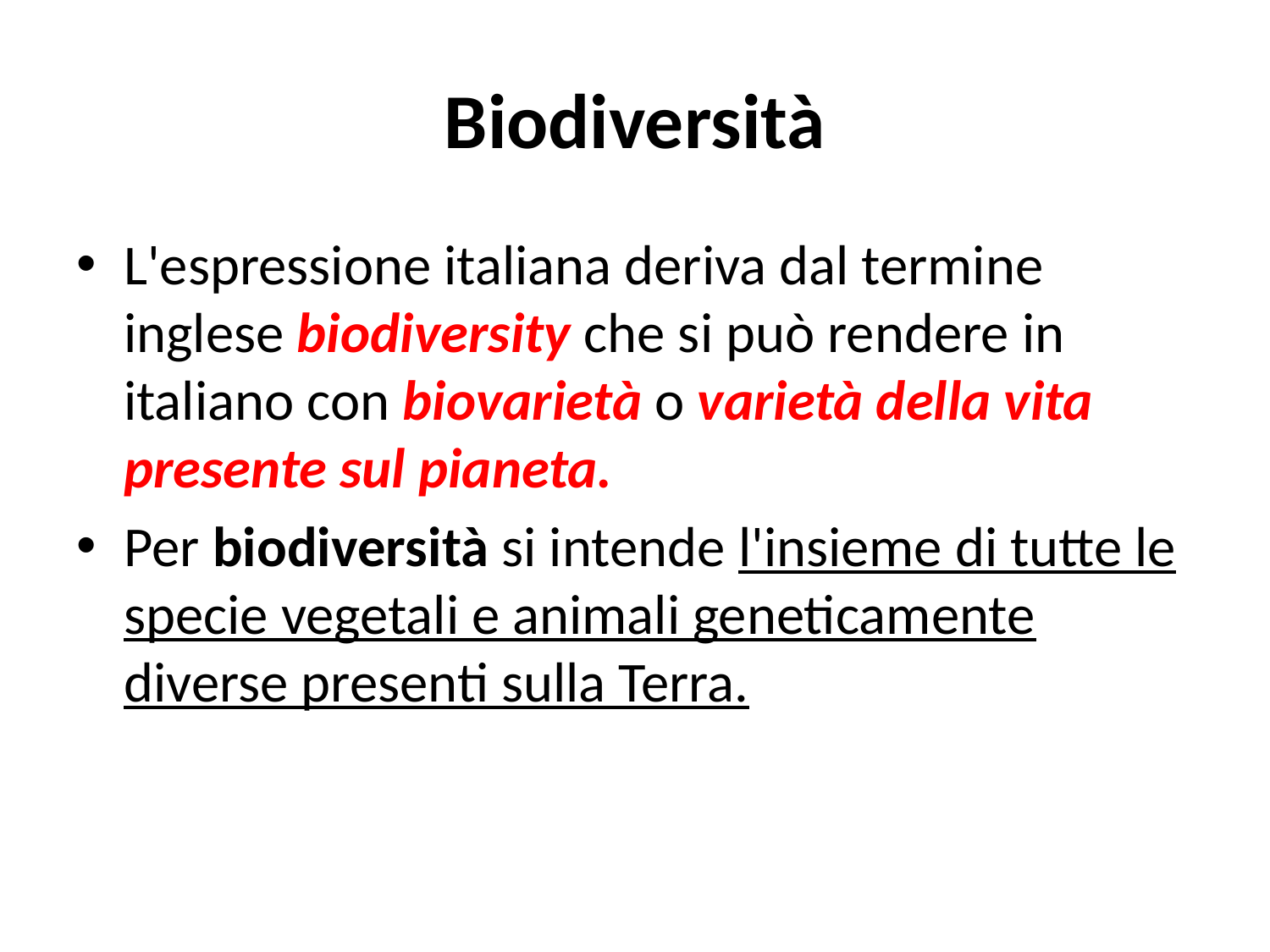

# Biodiversità
L'espressione italiana deriva dal termine inglese biodiversity che si può rendere in italiano con biovarietà o varietà della vita presente sul pianeta.
Per biodiversità si intende l'insieme di tutte le specie vegetali e animali geneticamente diverse presenti sulla Terra.